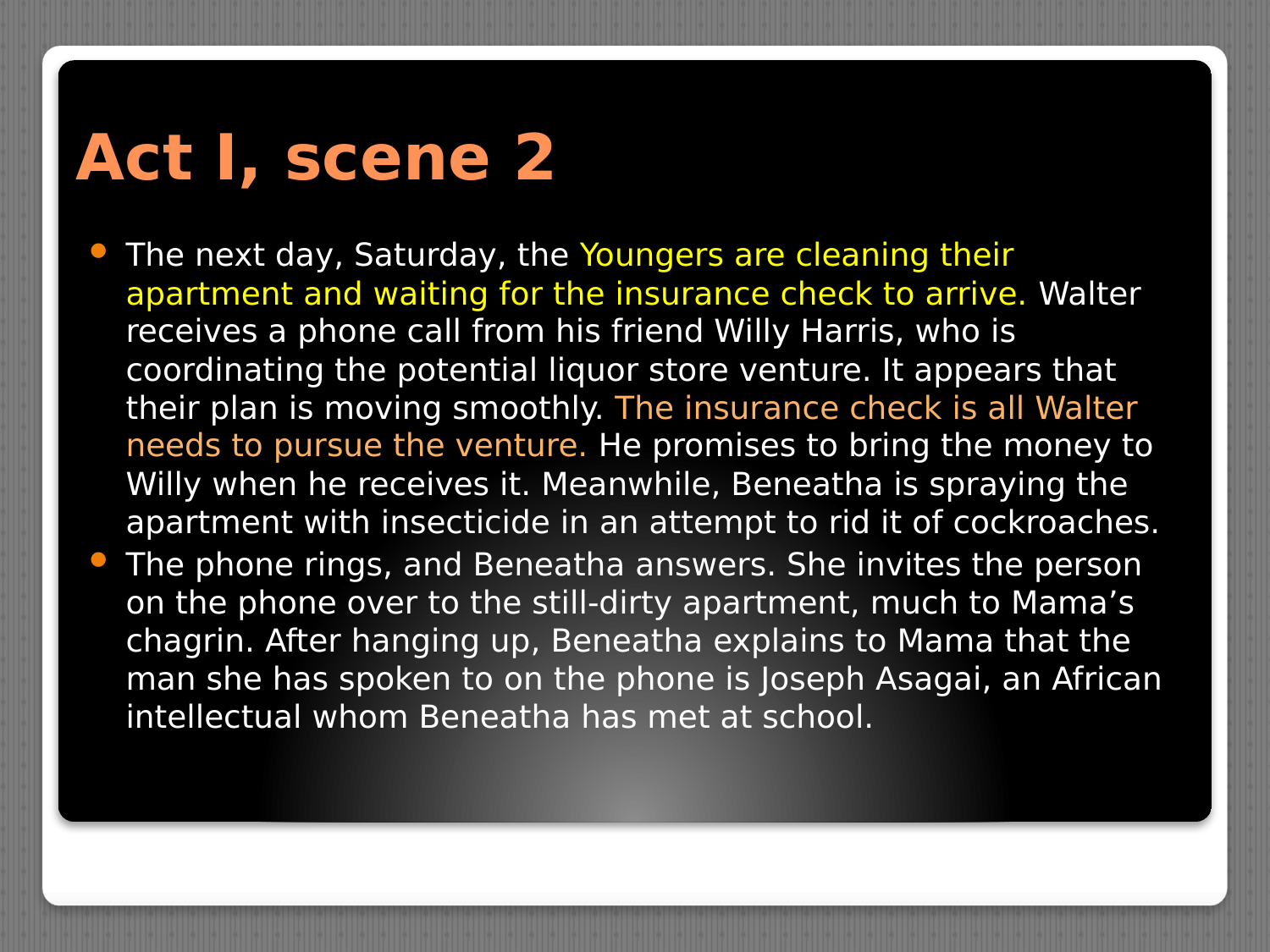

# Act I, scene 2
The next day, Saturday, the Youngers are cleaning their apartment and waiting for the insurance check to arrive. Walter receives a phone call from his friend Willy Harris, who is coordinating the potential liquor store venture. It appears that their plan is moving smoothly. The insurance check is all Walter needs to pursue the venture. He promises to bring the money to Willy when he receives it. Meanwhile, Beneatha is spraying the apartment with insecticide in an attempt to rid it of cockroaches.
The phone rings, and Beneatha answers. She invites the person on the phone over to the still-dirty apartment, much to Mama’s chagrin. After hanging up, Beneatha explains to Mama that the man she has spoken to on the phone is Joseph Asagai, an African intellectual whom Beneatha has met at school.